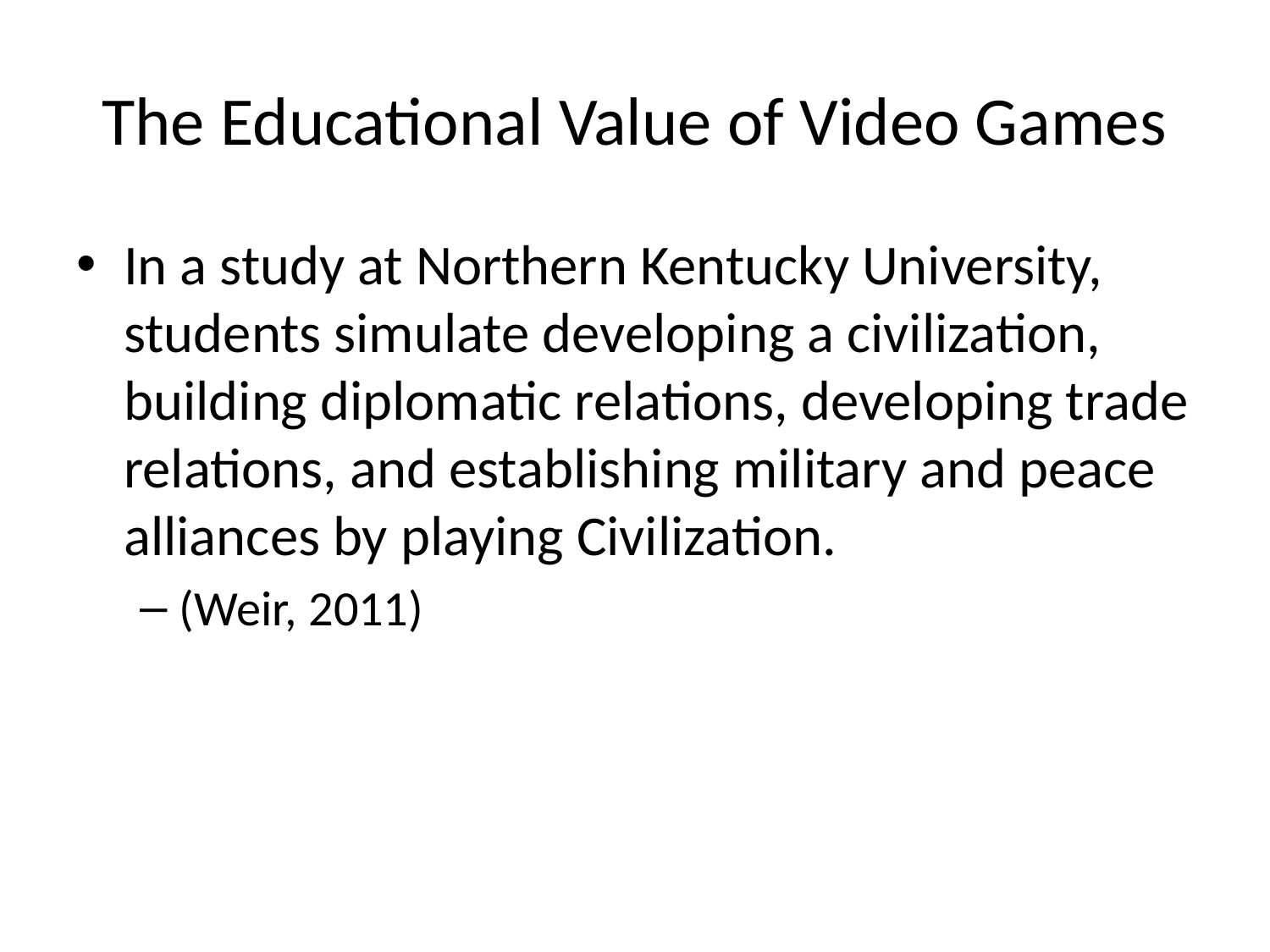

# The Educational Value of Video Games
In a study at Northern Kentucky University, students simulate developing a civilization, building diplomatic relations, developing trade relations, and establishing military and peace alliances by playing Civilization.
(Weir, 2011)